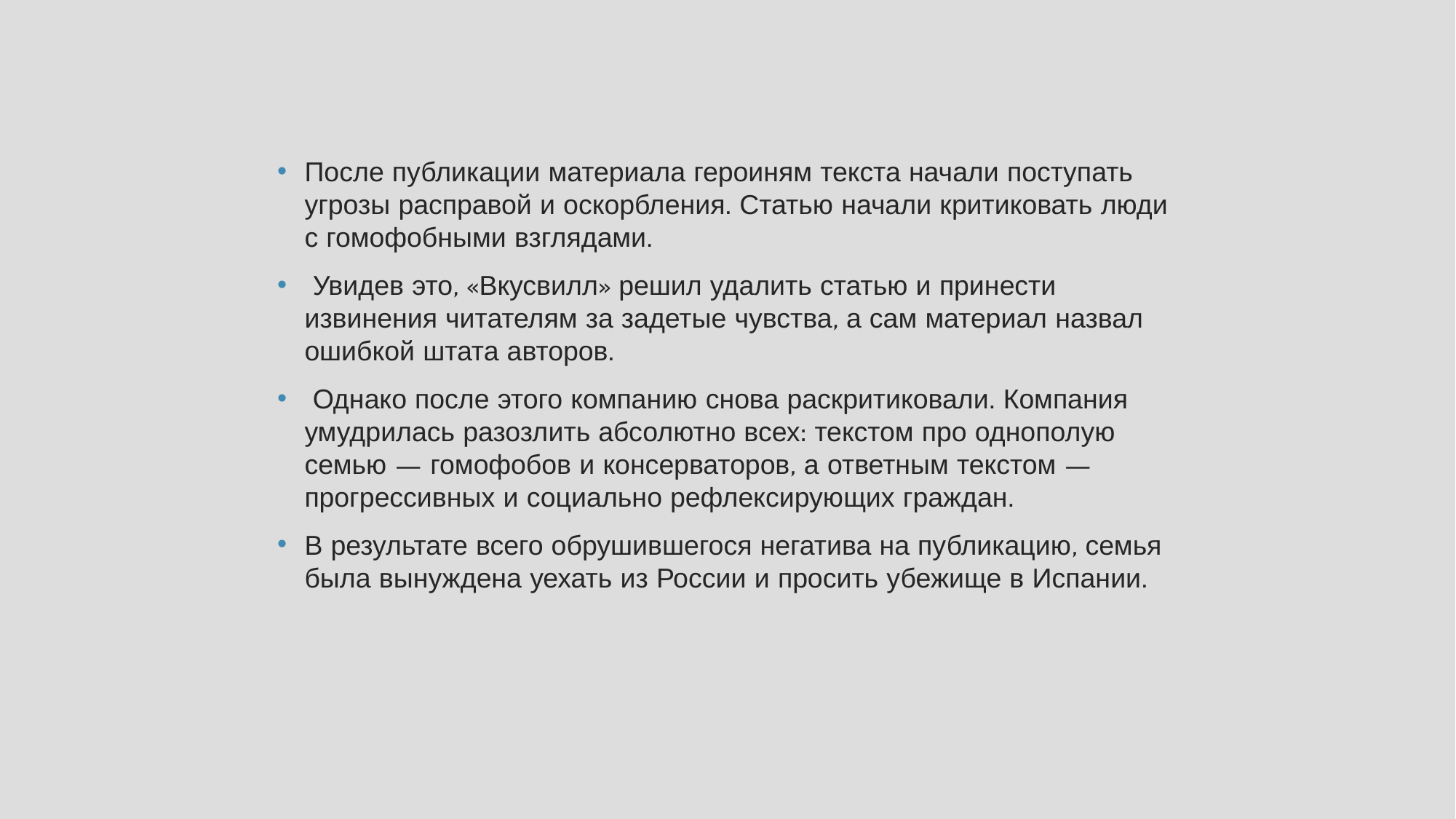

После публикации материала героиням текста начали поступать угрозы расправой и оскорбления. Статью начали критиковать люди с гомофобными взглядами.
 Увидев это, «Вкусвилл» решил удалить статью и принести извинения читателям за задетые чувства, а сам материал назвал ошибкой штата авторов.
 Однако после этого компанию снова раскритиковали. Компания умудрилась разозлить абсолютно всех: текстом про однополую семью — гомофобов и консерваторов, а ответным текстом — прогрессивных и социально рефлексирующих граждан.
В результате всего обрушившегося негатива на публикацию, семья была вынуждена уехать из России и просить убежище в Испании.